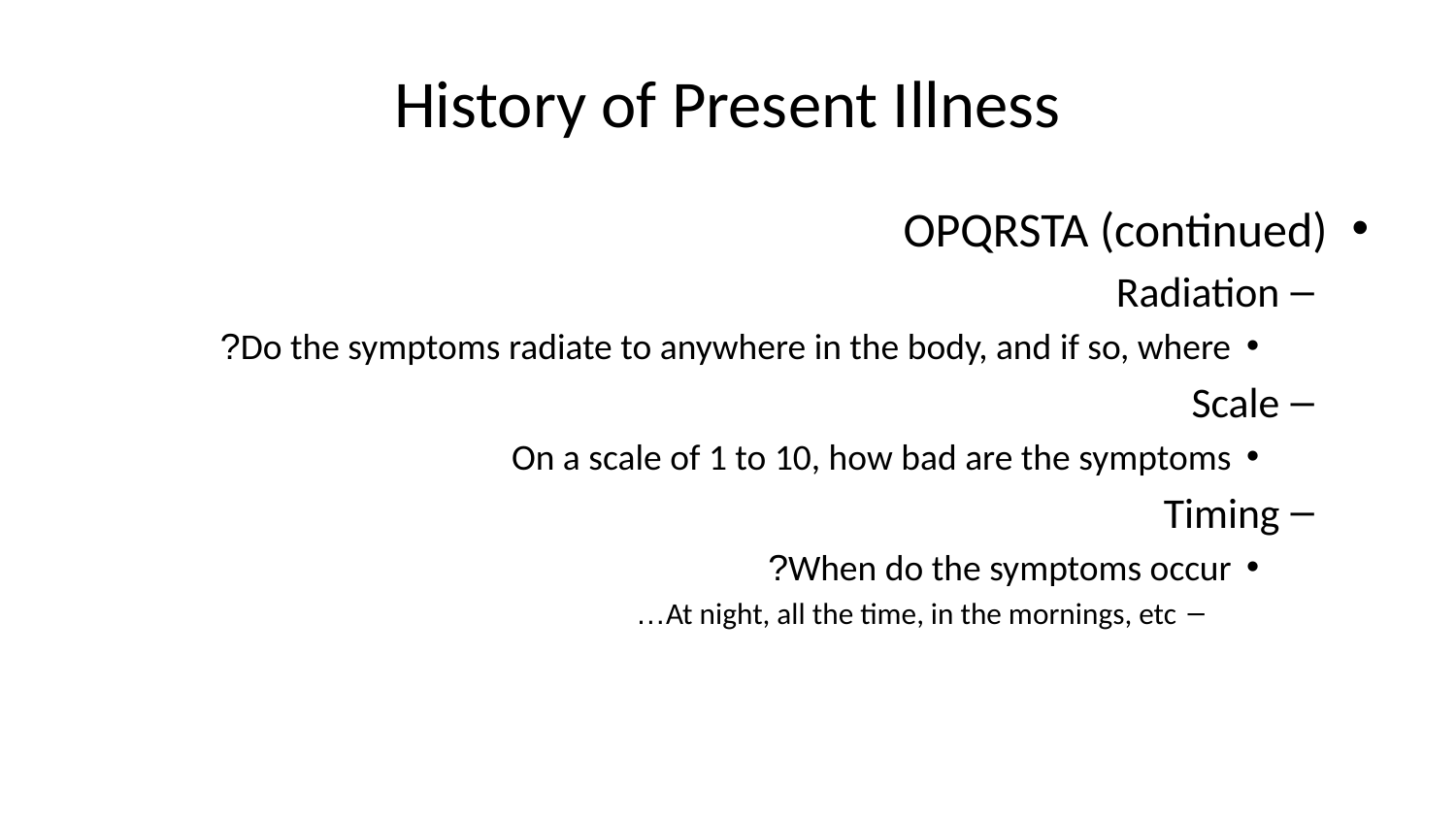

# History of Present Illness
OPQRSTA (continued)
Radiation
Do the symptoms radiate to anywhere in the body, and if so, where?
Scale
On a scale of 1 to 10, how bad are the symptoms
Timing
When do the symptoms occur?
At night, all the time, in the mornings, etc…